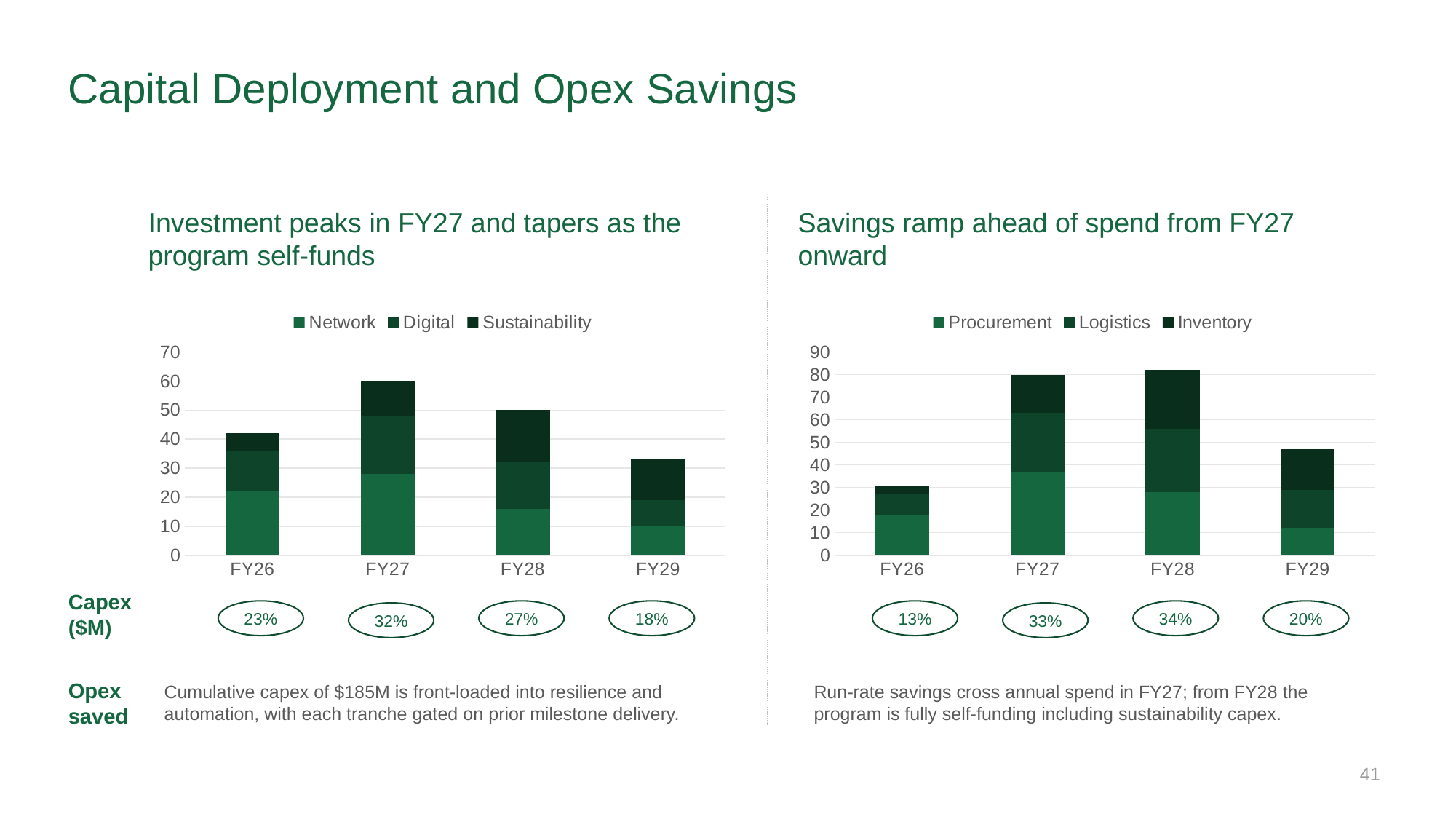

# Capital Deployment and Opex Savings
Investment peaks in FY27 and tapers as the program self-funds
Savings ramp ahead of spend from FY27 onward

### Chart

| Category | Network | Digital | Sustainability |
|---|---|---|---|
| FY26 | 22.0 | 14.0 | 6.0 |
| FY27 | 28.0 | 20.0 | 12.0 |
| FY28 | 16.0 | 16.0 | 18.0 |
| FY29 | 10.0 | 9.0 | 14.0 |

### Chart

| Category | Procurement | Logistics | Inventory |
|---|---|---|---|
| FY26 | 18.0 | 9.0 | 4.0 |
| FY27 | 37.0 | 26.0 | 17.0 |
| FY28 | 28.0 | 28.0 | 26.0 |
| FY29 | 12.0 | 17.0 | 18.0 |
Capex ($M)
23%
27%
18%
13%
34%
20%
32%
33%
Opex saved
Cumulative capex of $185M is front-loaded into resilience and automation, with each tranche gated on prior milestone delivery.
Run-rate savings cross annual spend in FY27; from FY28 the program is fully self-funding including sustainability capex.
41